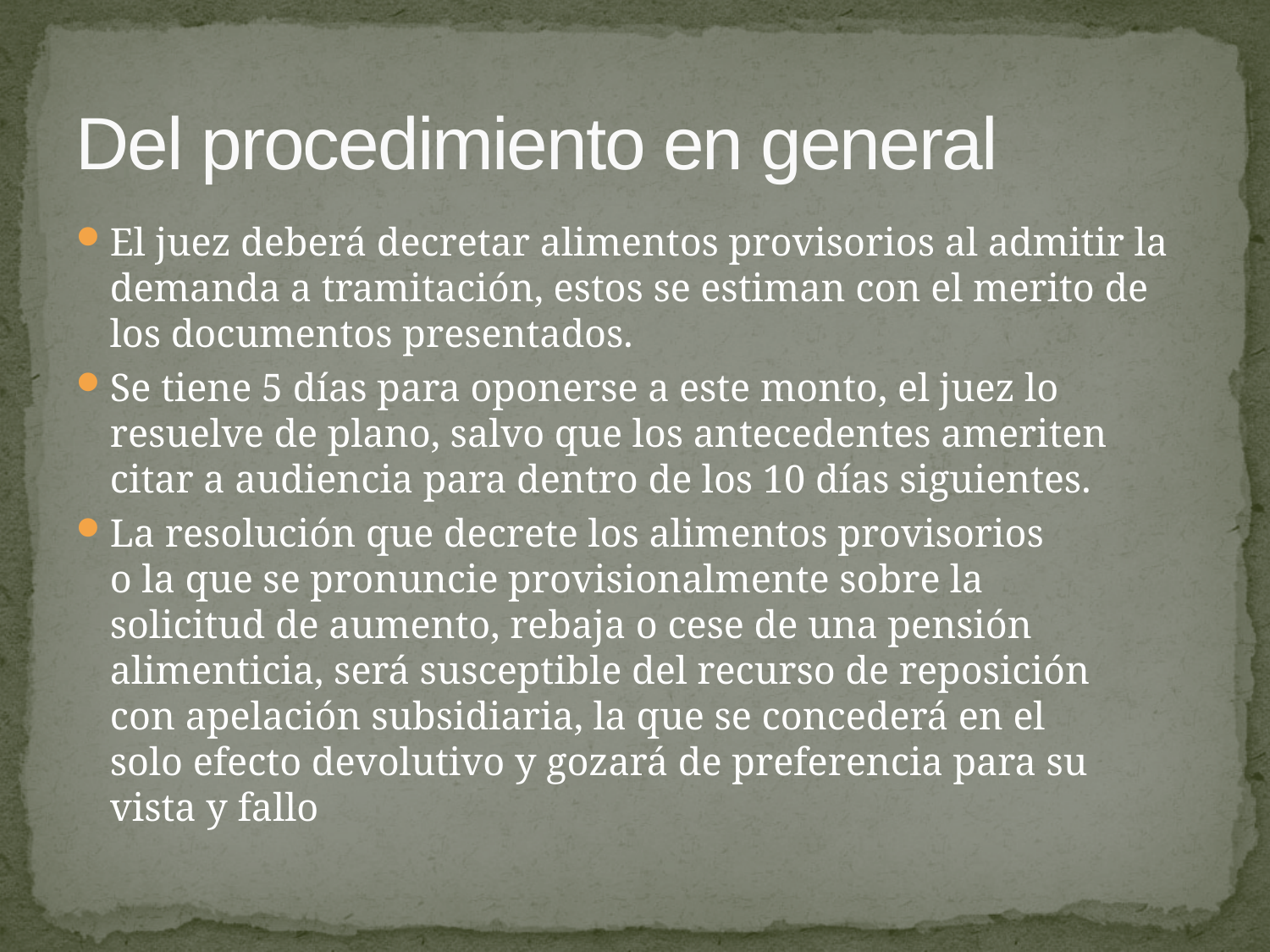

# Del procedimiento en general
El juez deberá decretar alimentos provisorios al admitir la demanda a tramitación, estos se estiman con el merito de los documentos presentados.
Se tiene 5 días para oponerse a este monto, el juez lo resuelve de plano, salvo que los antecedentes ameriten citar a audiencia para dentro de los 10 días siguientes.
La resolución que decrete los alimentos provisorios
o la que se pronuncie provisionalmente sobre la
solicitud de aumento, rebaja o cese de una pensión
alimenticia, será susceptible del recurso de reposición
con apelación subsidiaria, la que se concederá en el
solo efecto devolutivo y gozará de preferencia para su
vista y fallo